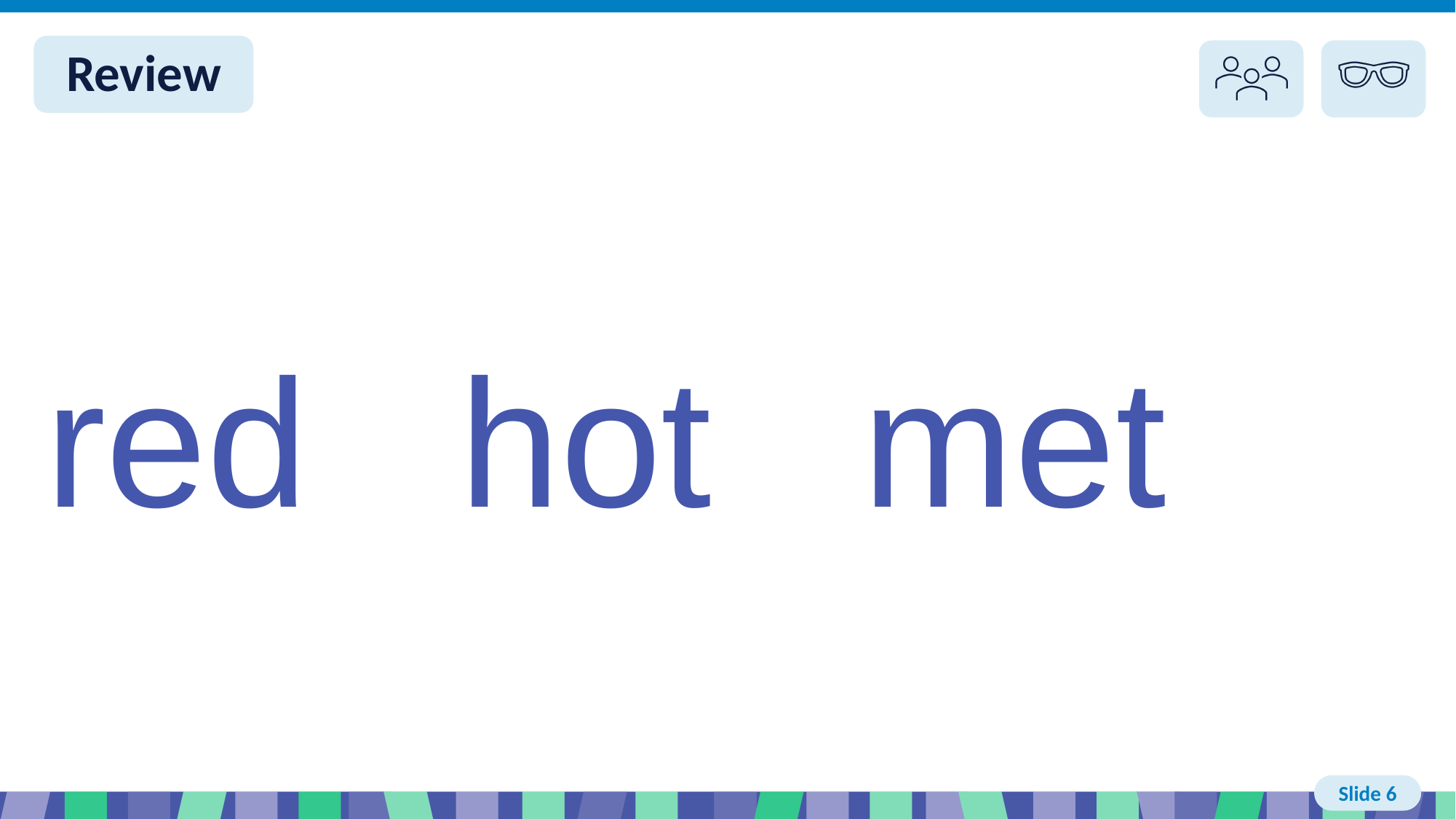

# Slide 6 Review You do
red   hot   met